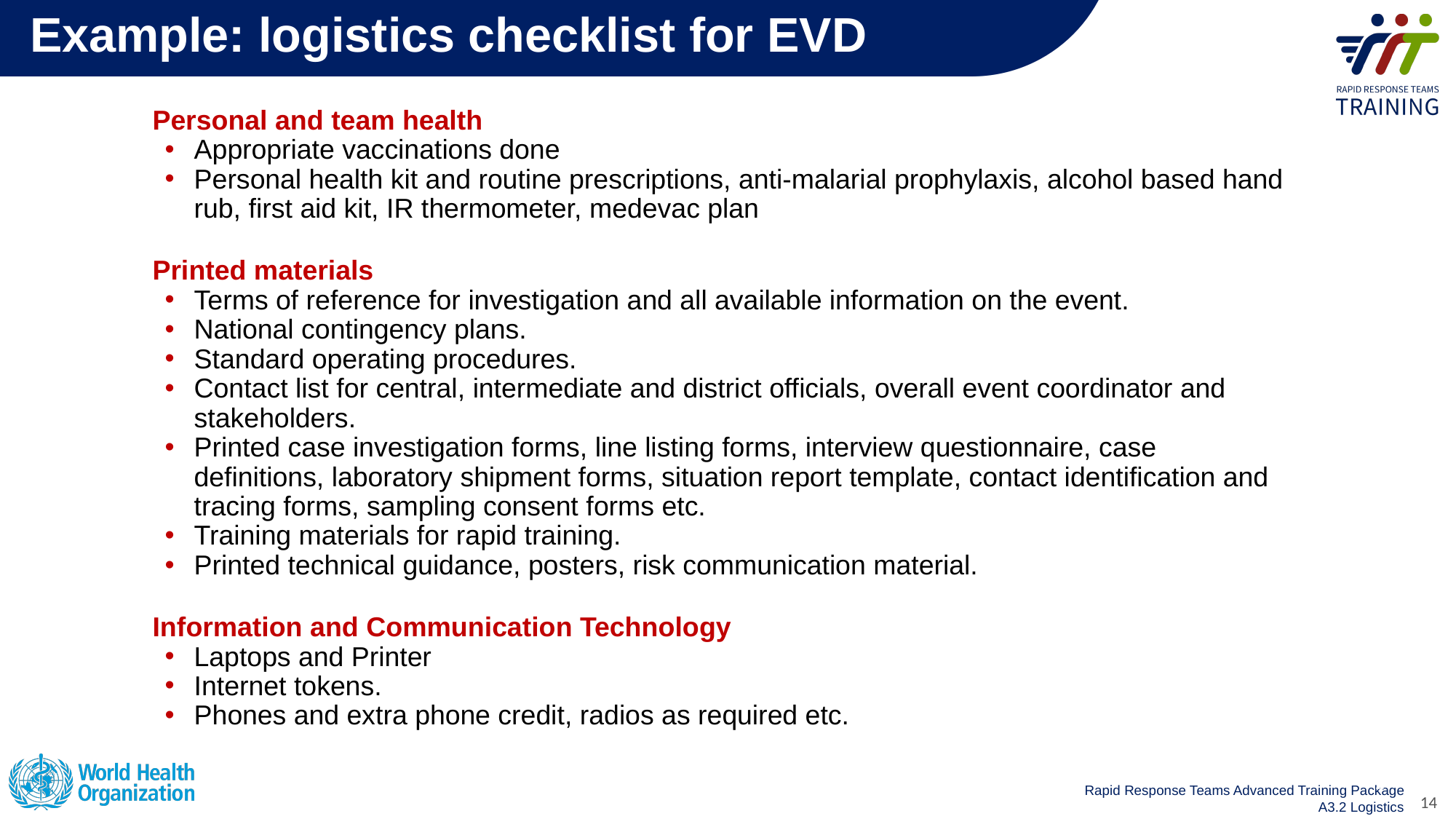

# Example: logistics checklist for EVD
Personal and team health
Appropriate vaccinations done
Personal health kit and routine prescriptions, anti-malarial prophylaxis, alcohol based hand rub, first aid kit, IR thermometer, medevac plan

Printed materials
Terms of reference for investigation and all available information on the event.
National contingency plans.
Standard operating procedures.
Contact list for central, intermediate and district officials, overall event coordinator and stakeholders.
Printed case investigation forms, line listing forms, interview questionnaire, case definitions, laboratory shipment forms, situation report template, contact identification and tracing forms, sampling consent forms etc.
Training materials for rapid training.
Printed technical guidance, posters, risk communication material.

Information and Communication Technology
Laptops and Printer
Internet tokens.
Phones and extra phone credit, radios as required etc.
14